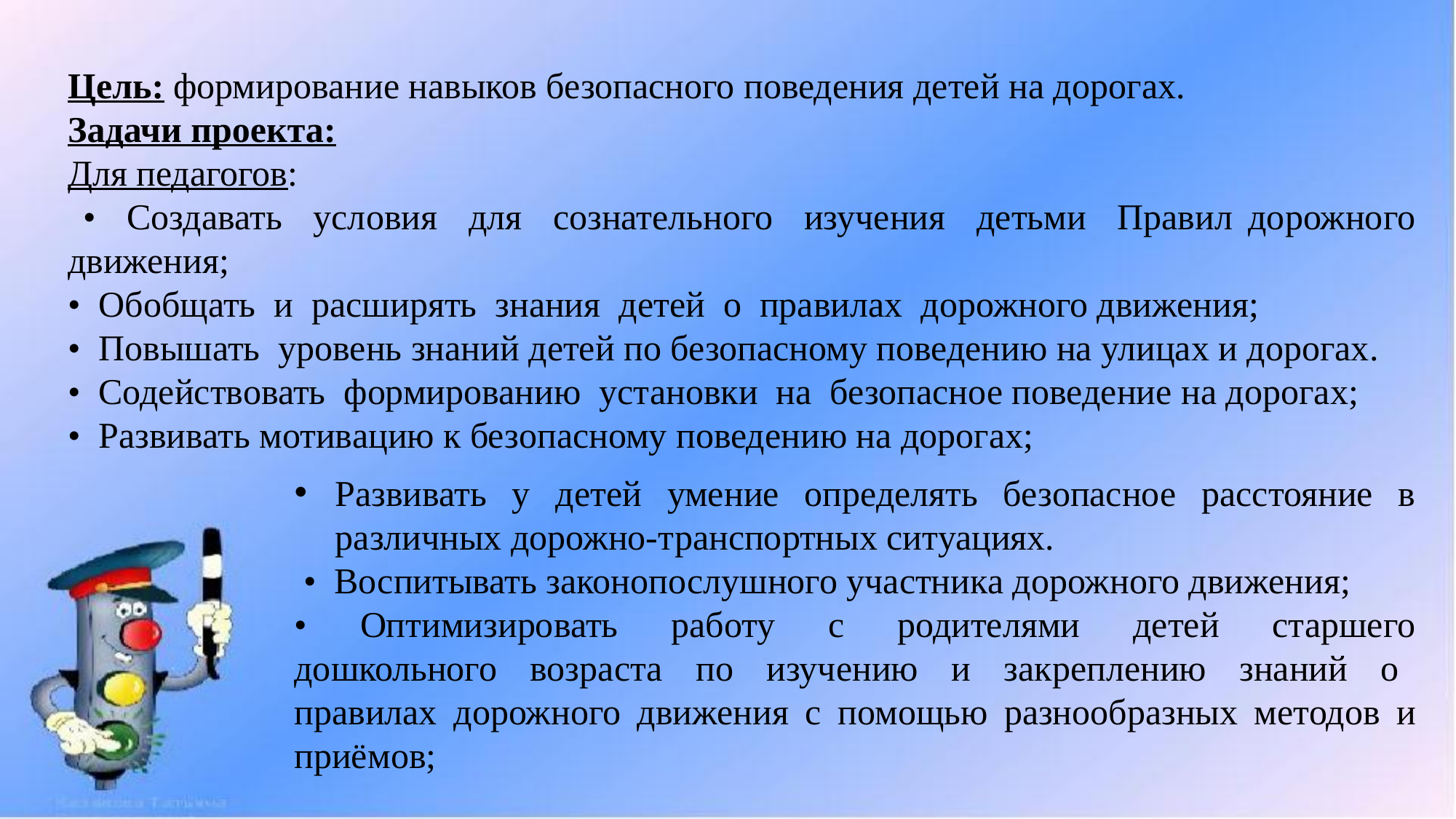

Цель: формирование навыков безопасного поведения детей на дорогах.
Задачи проекта:
Для педагогов:
 •  Создавать  условия  для  сознательного  изучения  детьми  Правил дорожного движения;
•  Обобщать  и  расширять  знания  детей  о  правилах  дорожного движения;
•  Повышать  уровень знаний детей по безопасному поведению на улицах и дорогах.
•  Содействовать  формированию  установки  на  безопасное поведение на дорогах;
•  Развивать мотивацию к безопасному поведению на дорогах;
Развивать  у  детей  умение  определять  безопасное  расстояние  в различных дорожно-транспортных ситуациях.
 •  Воспитывать законопослушного участника дорожного движения;
•  Оптимизировать  работу  с  родителями  детей  старшего дошкольного  возраста  по  изучению  и  закреплению  знаний  о  правилах дорожного движения с помощью разнообразных методов и приёмов;